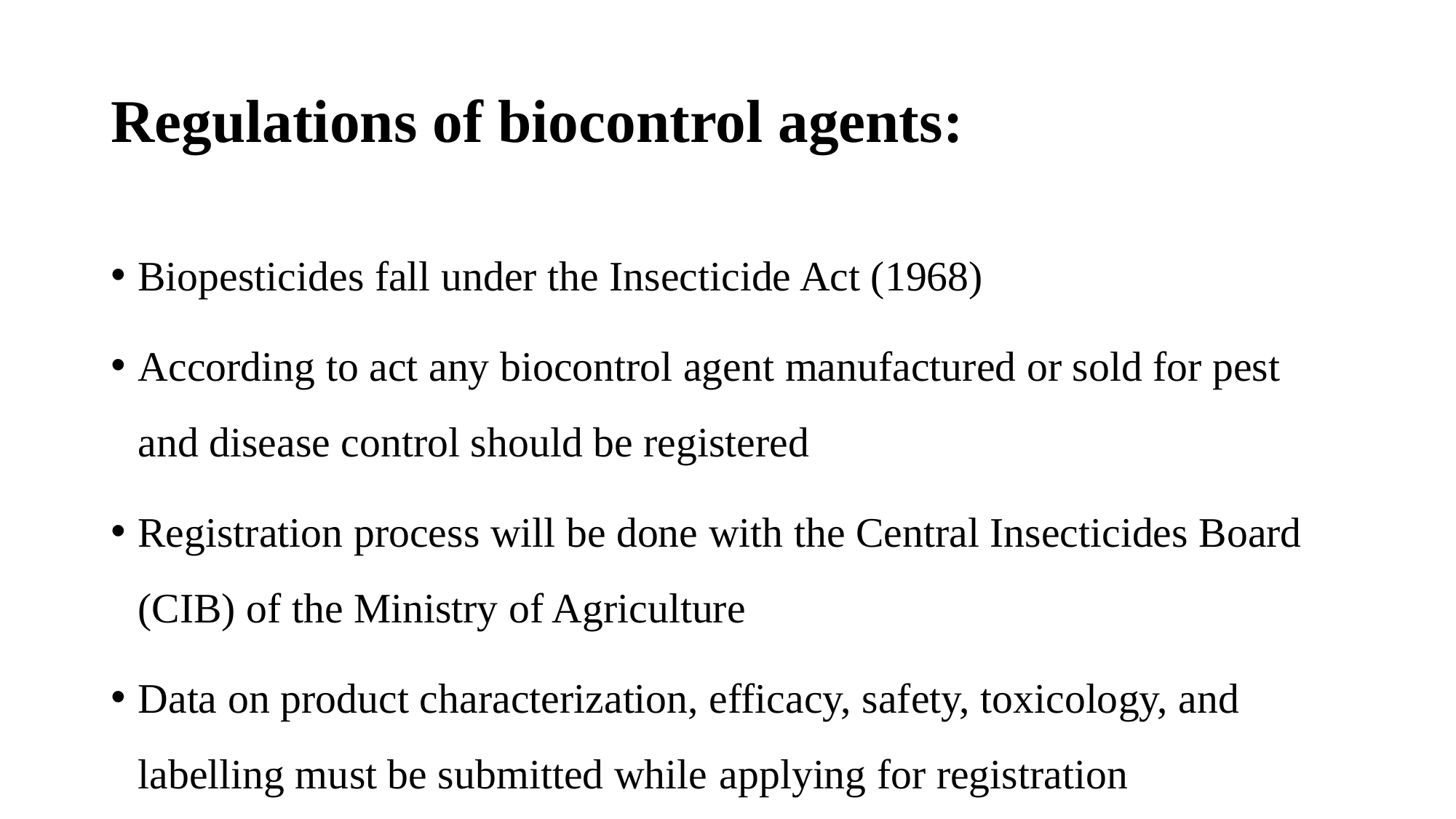

# Regulations of biocontrol agents:
Biopesticides fall under the Insecticide Act (1968)
According to act any biocontrol agent manufactured or sold for pest and disease control should be registered
Registration process will be done with the Central Insecticides Board (CIB) of the Ministry of Agriculture
Data on product characterization, efficacy, safety, toxicology, and labelling must be submitted while applying for registration